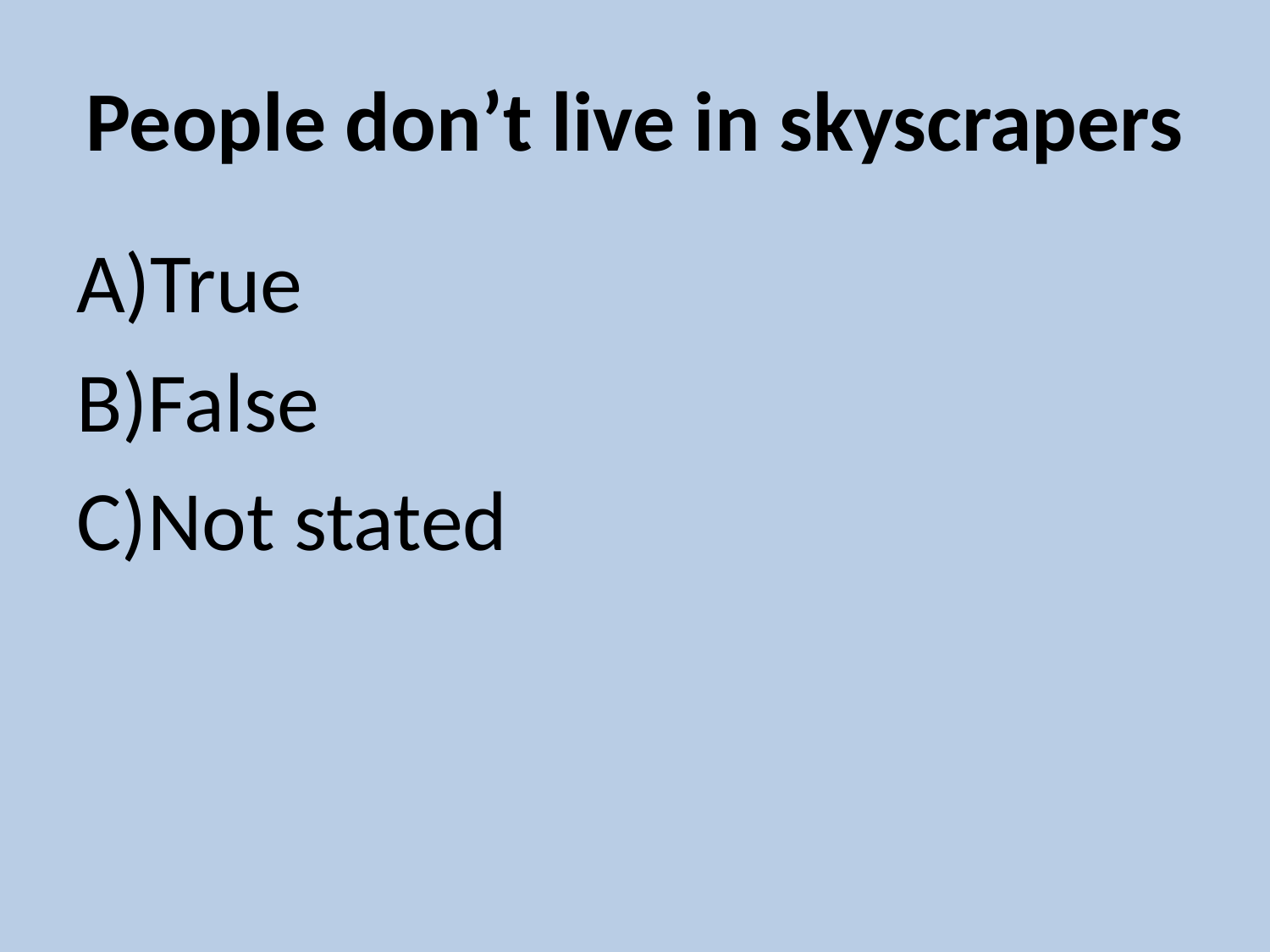

# People don’t live in skyscrapers
True
False
Not stated